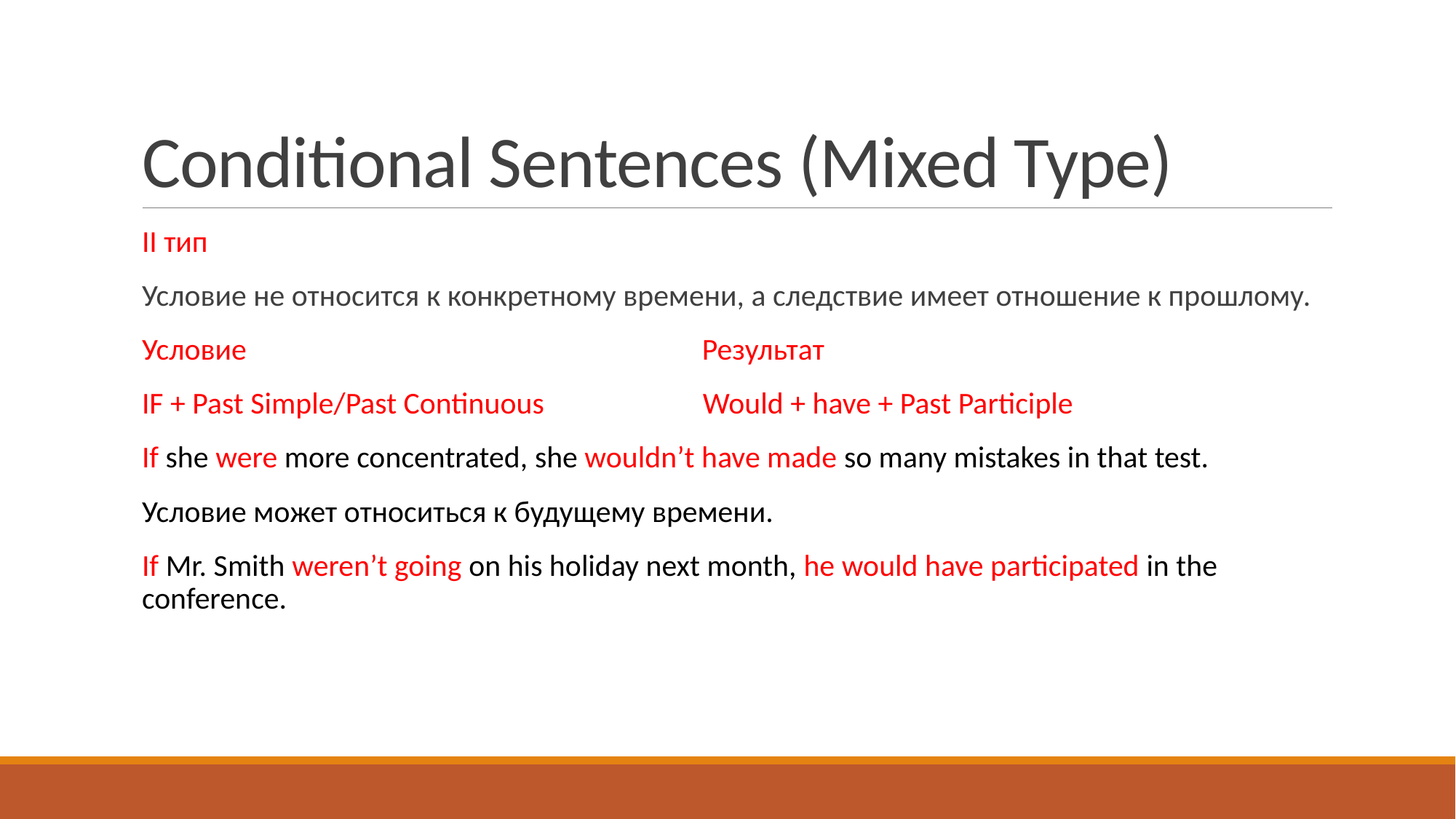

# Conditional Sentences (Mixed Type)
II тип
Условие не относится к конкретному времени, а следствие имеет отношение к прошлому.
Условие                                                                  Результат
IF + Past Simple/Past Continuous                       Would + have + Past Participle
If she were more concentrated, she wouldn’t have made so many mistakes in that test.
Условие может относиться к будущему времени.
If Mr. Smith weren’t going on his holiday next month, he would have participated in the conference.